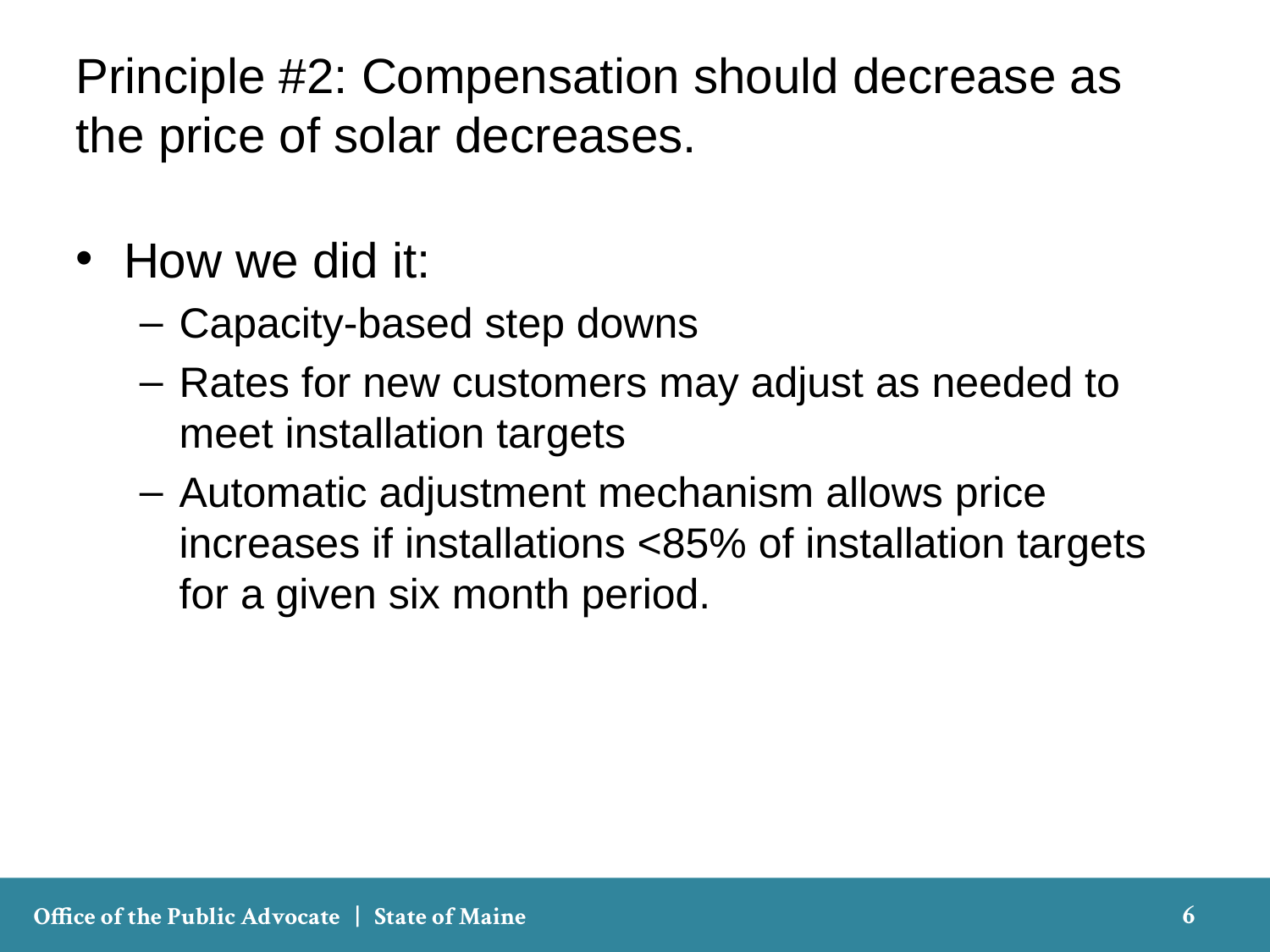

# Principle #2: Compensation should decrease as the price of solar decreases.
How we did it:
Capacity-based step downs
Rates for new customers may adjust as needed to meet installation targets
Automatic adjustment mechanism allows price increases if installations <85% of installation targets for a given six month period.

6